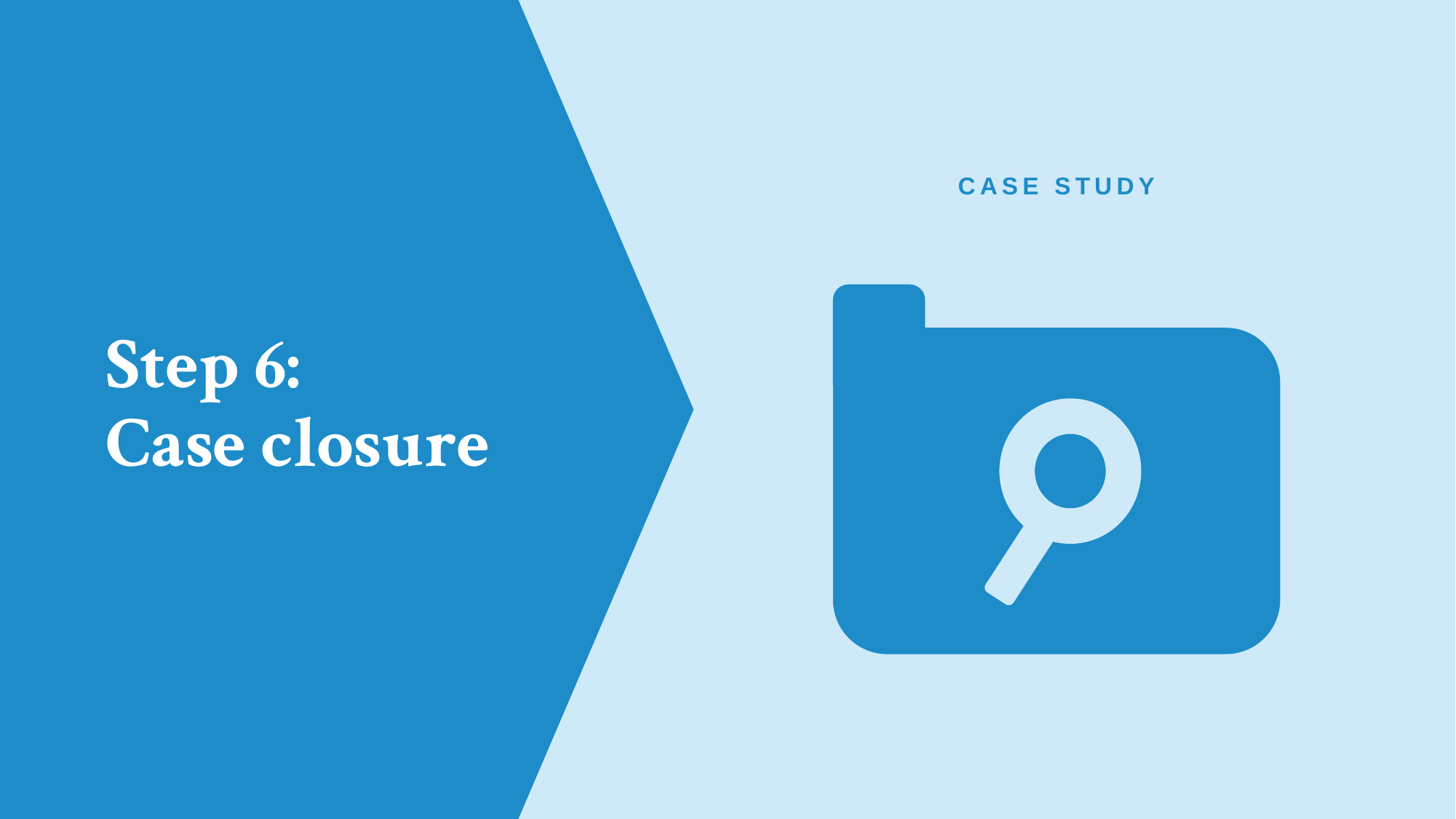

CASE STUDY

# Step 6: Case closure